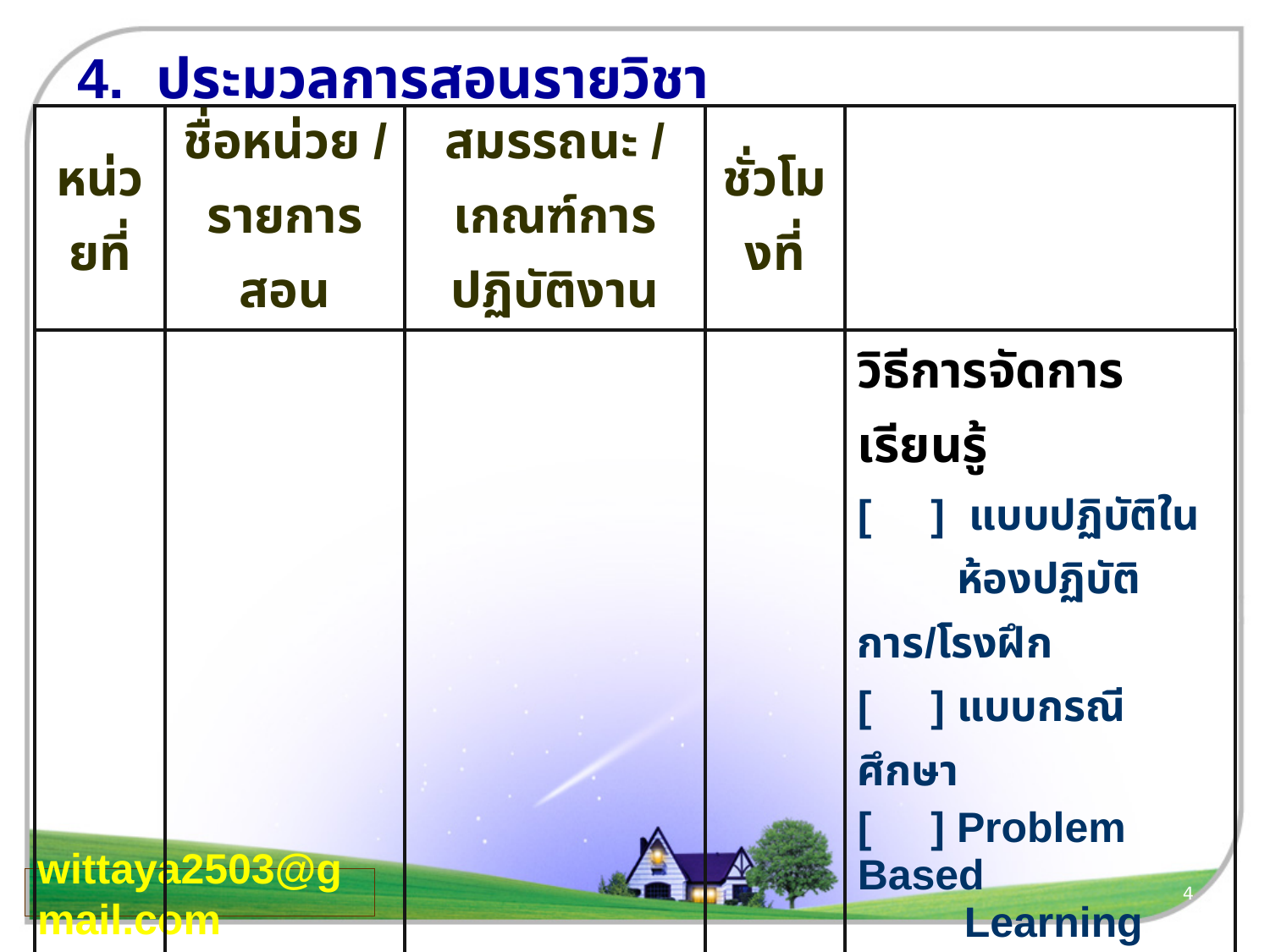

4.  ประมวลการสอนรายวิชา
| หน่วยที่ | ชื่อหน่วย / รายการสอน | สมรรถนะ / เกณฑ์การปฏิบัติงาน | ชั่วโมงที่ |  |
| --- | --- | --- | --- | --- |
|  |  |  |  | วิธีการจัดการเรียนรู้ [ ] แบบปฏิบัติใน ห้องปฏิบัติการ/โรงฝึก [ ] แบบกรณีศึกษา [ ] Problem Based Learning [ ] Project Based Learning [ ] แบบสาธิต [ ] แบบศึกษาค้นคว้าด้วย ตนเอง [ ] แบบบรรยาย [ ] แบบอื่น ๆ (ระบุ)………. |
wittaya2503@gmail.com
4